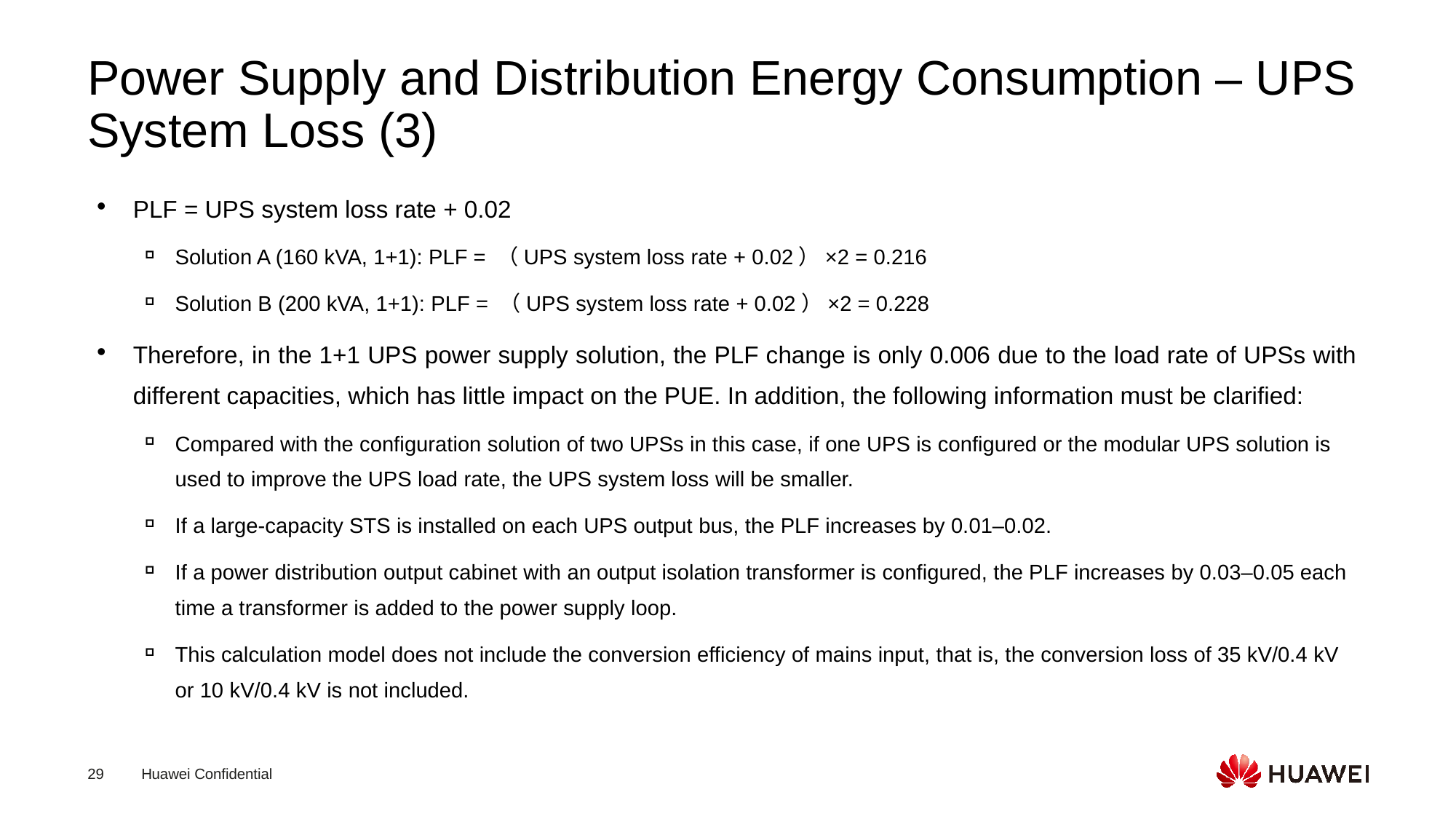

# Power Supply and Distribution Energy Consumption – UPS System Loss (3)
PLF = UPS system loss rate + 0.02
Solution A (160 kVA, 1+1): PLF = （UPS system loss rate + 0.02）×2 = 0.216
Solution B (200 kVA, 1+1): PLF = （UPS system loss rate + 0.02）×2 = 0.228
Therefore, in the 1+1 UPS power supply solution, the PLF change is only 0.006 due to the load rate of UPSs with different capacities, which has little impact on the PUE. In addition, the following information must be clarified:
Compared with the configuration solution of two UPSs in this case, if one UPS is configured or the modular UPS solution is used to improve the UPS load rate, the UPS system loss will be smaller.
If a large-capacity STS is installed on each UPS output bus, the PLF increases by 0.01–0.02.
If a power distribution output cabinet with an output isolation transformer is configured, the PLF increases by 0.03–0.05 each time a transformer is added to the power supply loop.
This calculation model does not include the conversion efficiency of mains input, that is, the conversion loss of 35 kV/0.4 kV or 10 kV/0.4 kV is not included.